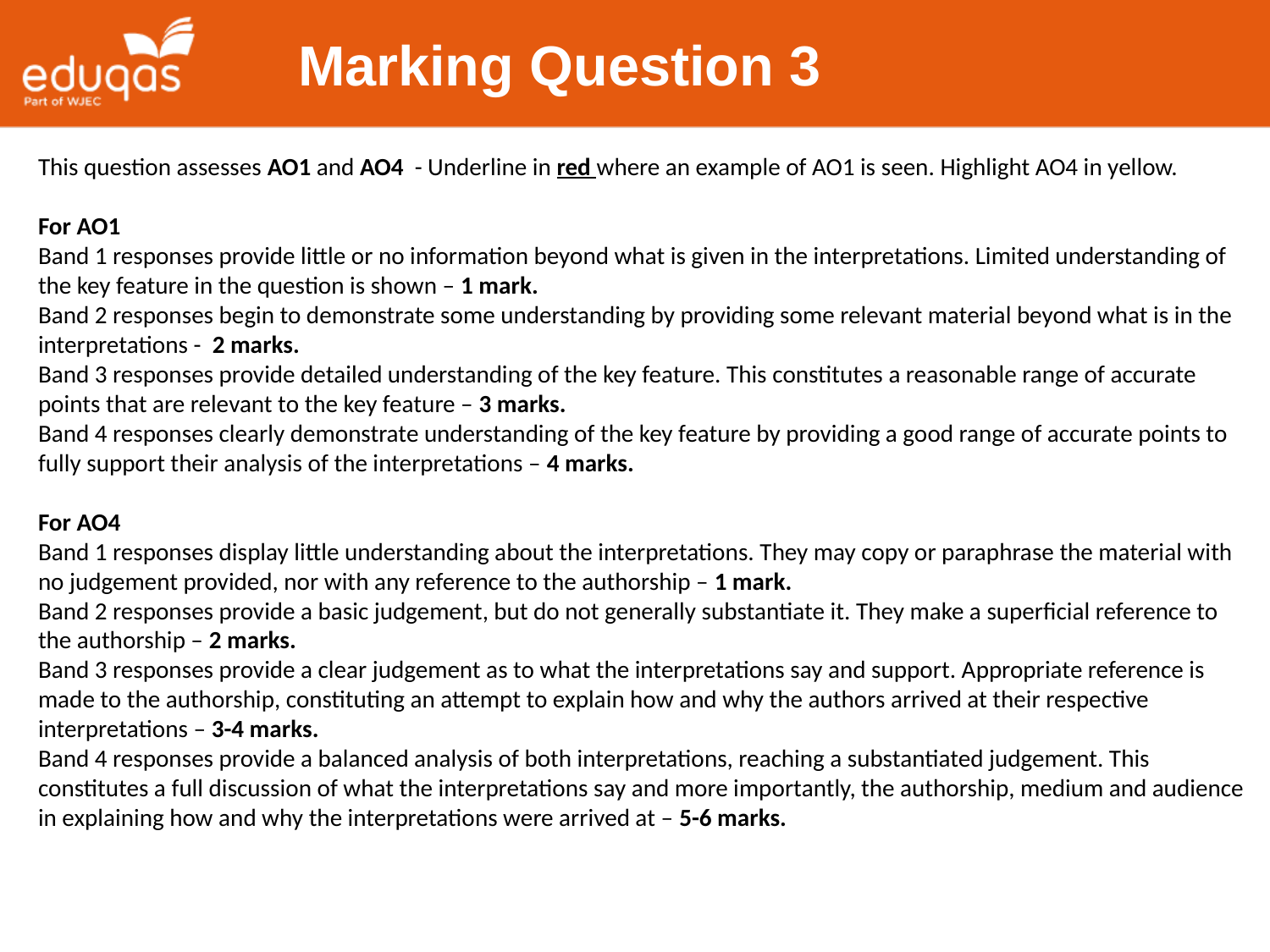

# Marking Question 3
This question assesses AO1 and AO4  - Underline in red where an example of AO1 is seen. Highlight AO4 in yellow.

For AO1
Band 1 responses provide little or no information beyond what is given in the interpretations. Limited understanding of the key feature in the question is shown – 1 mark.
Band 2 responses begin to demonstrate some understanding by providing some relevant material beyond what is in the interpretations -  2 marks.
Band 3 responses provide detailed understanding of the key feature. This constitutes a reasonable range of accurate points that are relevant to the key feature – 3 marks.
Band 4 responses clearly demonstrate understanding of the key feature by providing a good range of accurate points to fully support their analysis of the interpretations – 4 marks.

For AO4
Band 1 responses display little understanding about the interpretations. They may copy or paraphrase the material with no judgement provided, nor with any reference to the authorship – 1 mark.
Band 2 responses provide a basic judgement, but do not generally substantiate it. They make a superficial reference to the authorship – 2 marks.
Band 3 responses provide a clear judgement as to what the interpretations say and support. Appropriate reference is made to the authorship, constituting an attempt to explain how and why the authors arrived at their respective interpretations – 3-4 marks.
Band 4 responses provide a balanced analysis of both interpretations, reaching a substantiated judgement. This constitutes a full discussion of what the interpretations say and more importantly, the authorship, medium and audience in explaining how and why the interpretations were arrived at – 5-6 marks.